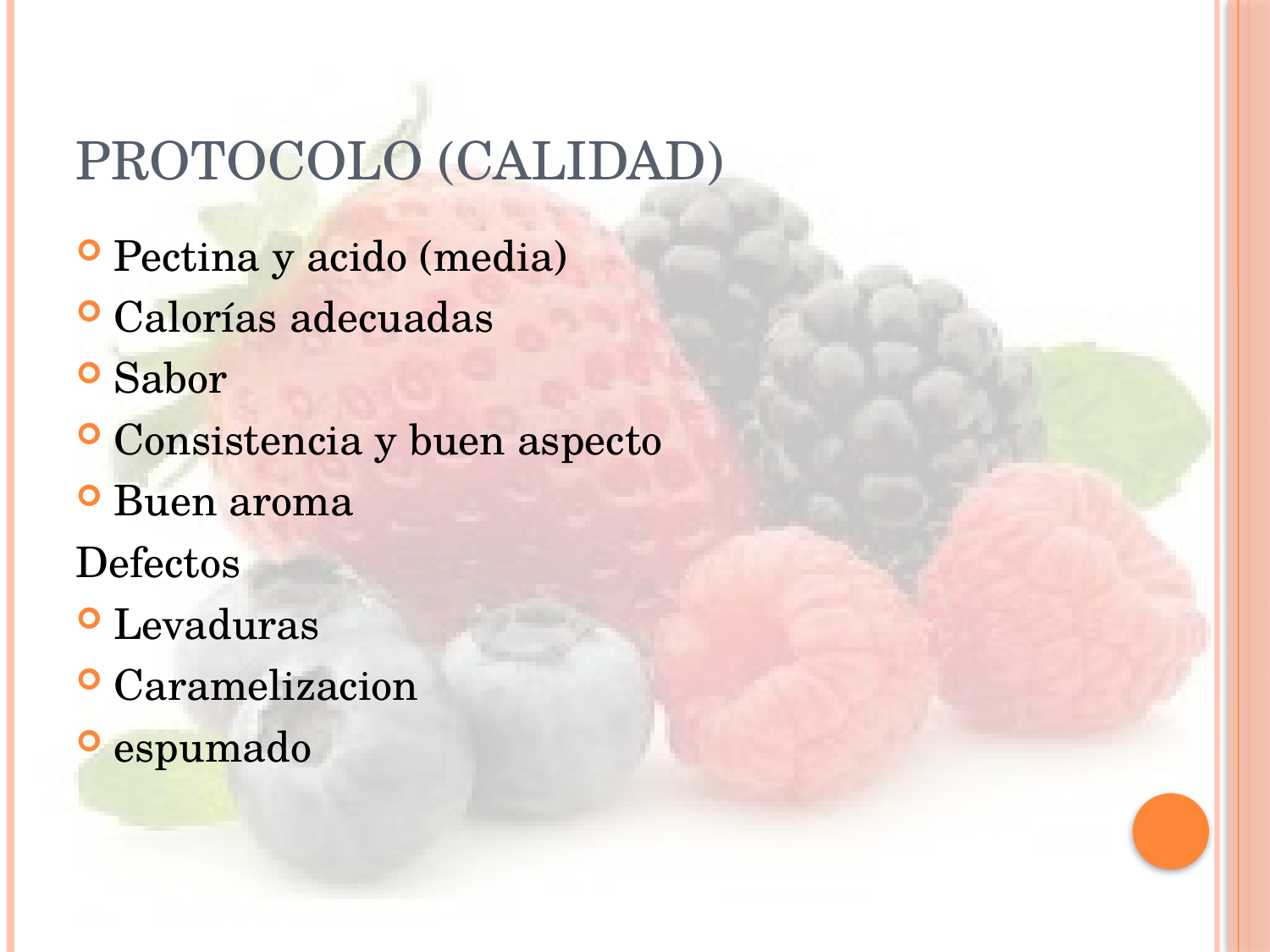

# Protocolo (calidad)
Pectina y acido (media)
Calorías adecuadas
Sabor
Consistencia y buen aspecto
Buen aroma
Defectos
Levaduras
Caramelizacion
espumado